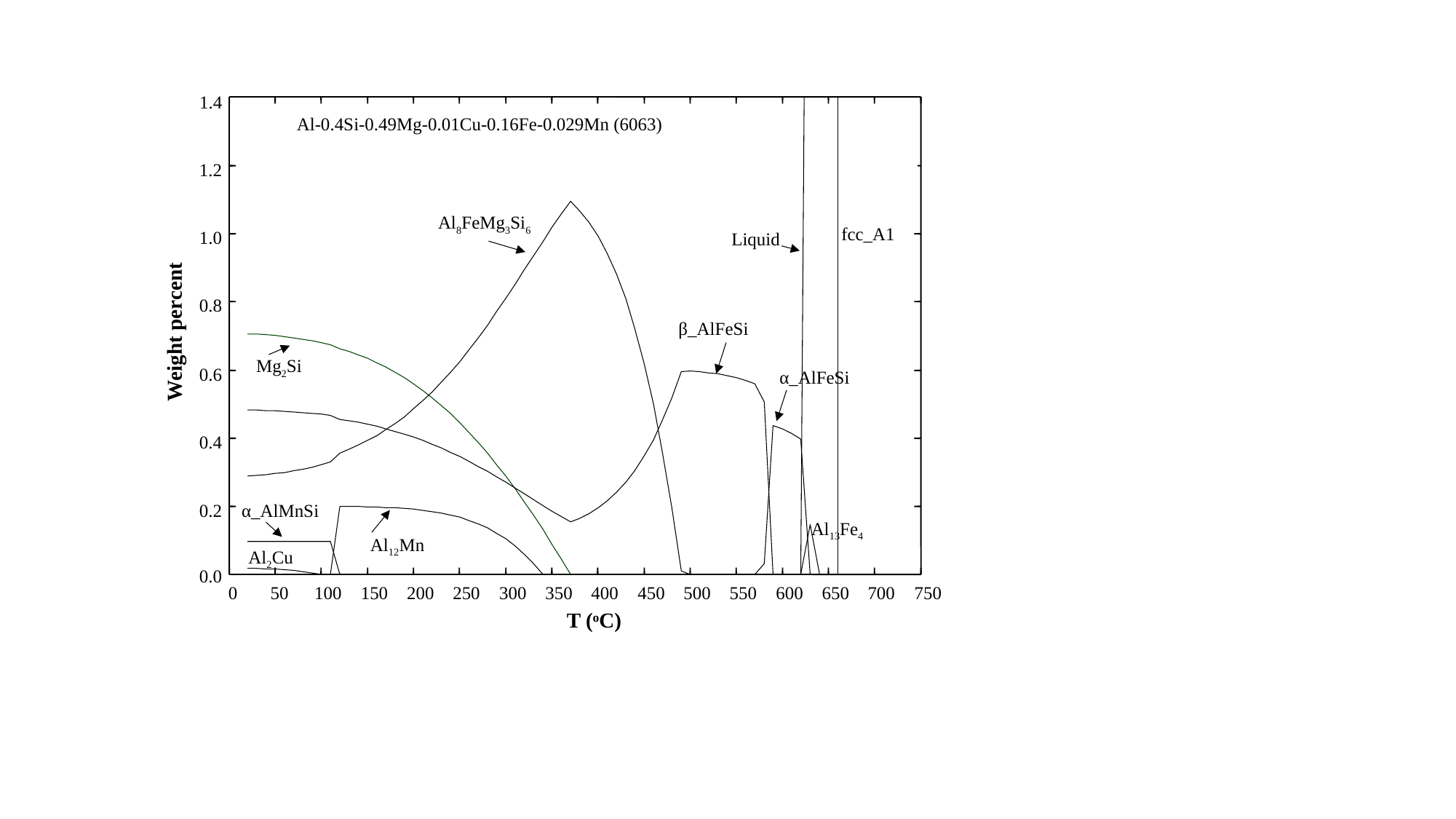

1.4

Al-0.4Si-0.49Mg-0.01Cu-0.16Fe-0.029Mn (6063)
1.2

Al8FeMg3Si6
fcc_A1
Liquid
1.0

0.8

β_AlFeSi
Weight percent

Mg2Si
α_AlFeSi
0.6

0.4

α_AlMnSi
0.2

Al13Fe4

Al12Mn
Al2Cu

0.0

0
50
100
150
200
250
300
350
400
450
500
550
600
650
700
750
T (ᵒC)